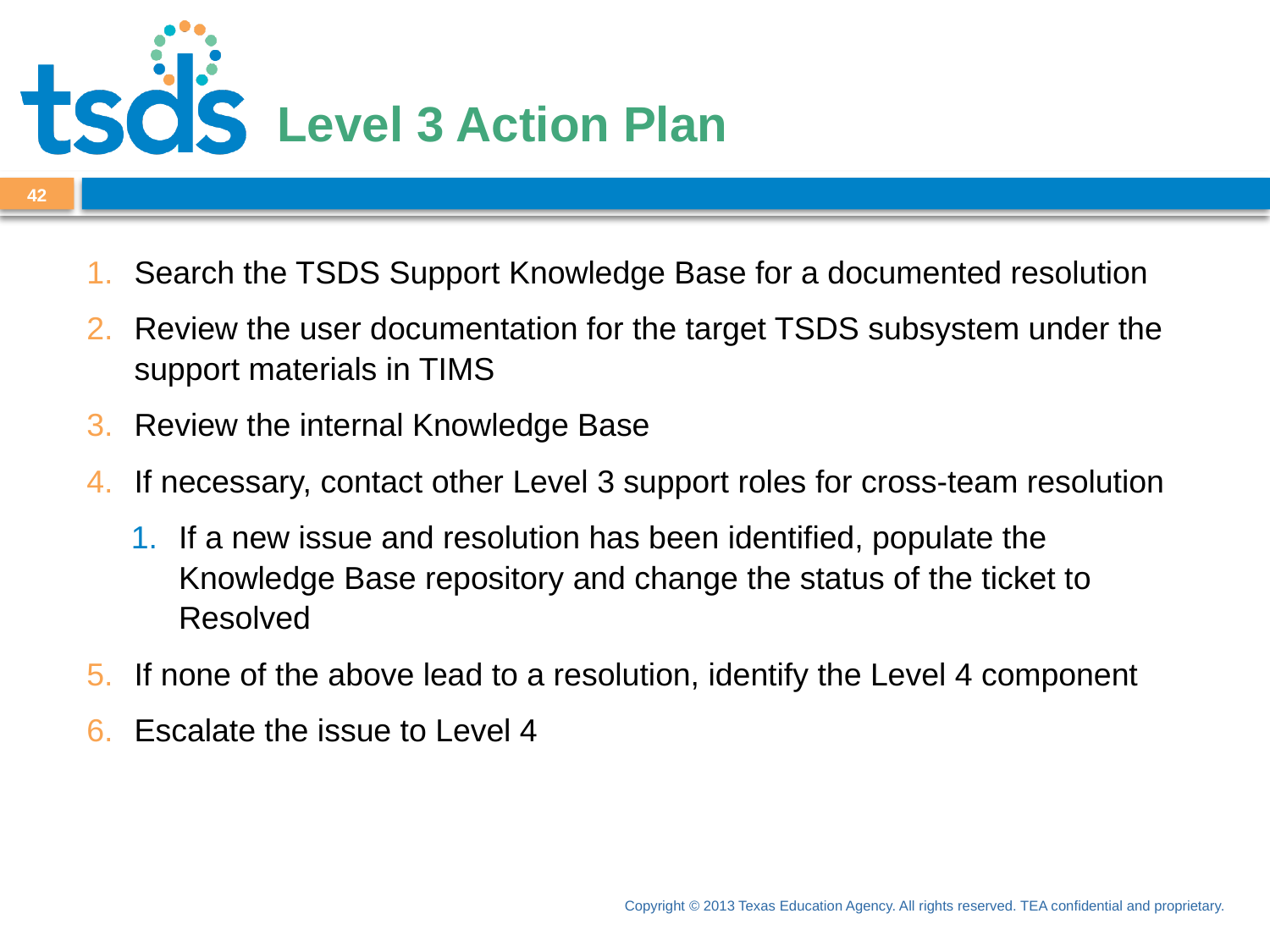

# Level 3 Action Plan
42
Search the TSDS Support Knowledge Base for a documented resolution
Review the user documentation for the target TSDS subsystem under the support materials in TIMS
Review the internal Knowledge Base
If necessary, contact other Level 3 support roles for cross-team resolution
If a new issue and resolution has been identified, populate the Knowledge Base repository and change the status of the ticket to Resolved
If none of the above lead to a resolution, identify the Level 4 component
Escalate the issue to Level 4